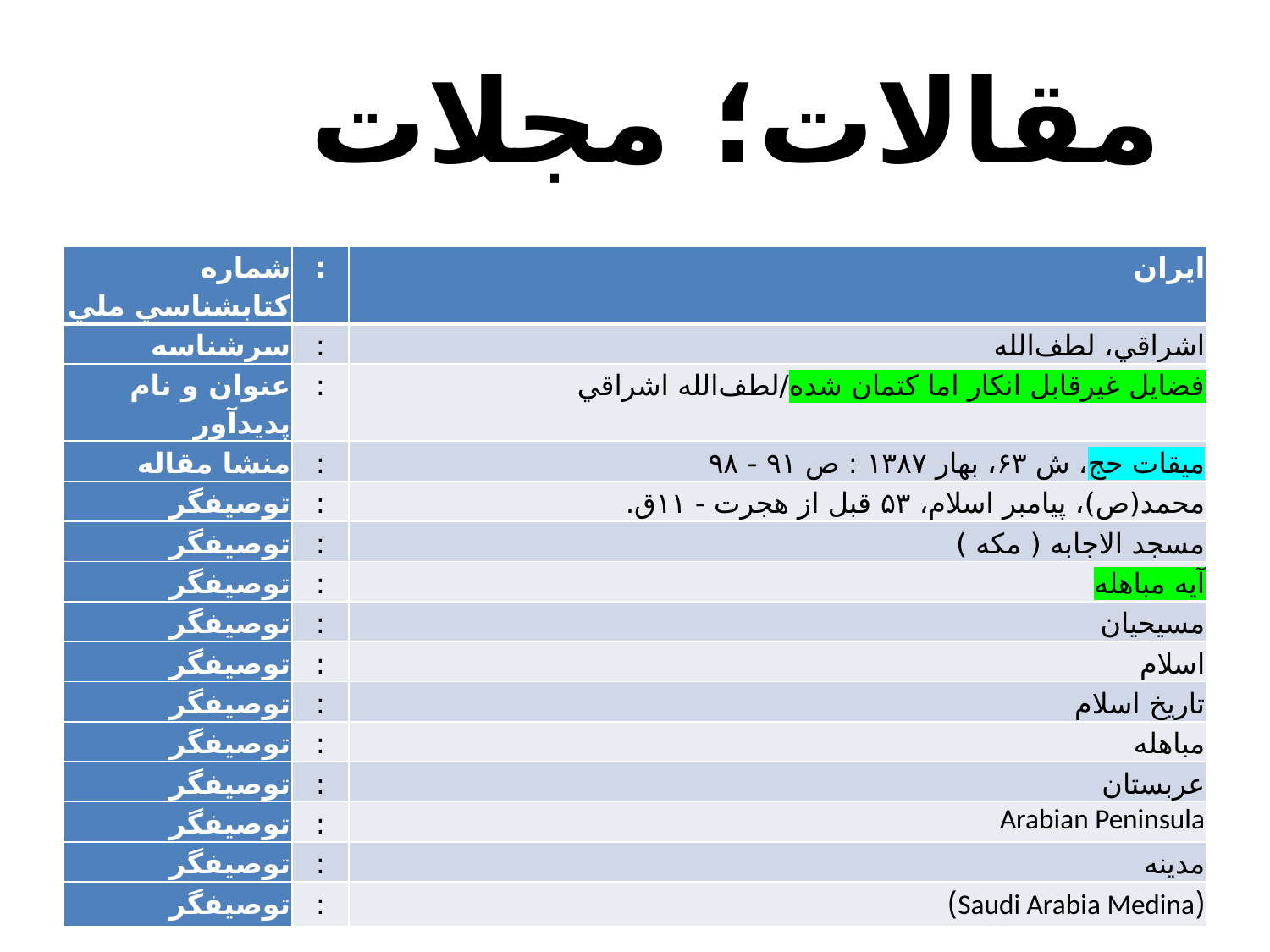

مقالات؛ مجلات
| ‏شماره کتابشناسي ملي | : | ايران |
| --- | --- | --- |
| ‏سرشناسه | : | اشراقي، لطف‌الله |
| ‏عنوان و نام پديدآور | : | فضايل غيرقابل انکار اما کتمان شده/لطف‌الله اشراقي |
| ‏منشا مقاله | : | ميقات حج، ش ۶۳، بهار ۱۳۸۷ : ص ۹۱ - ۹۸ |
| ‏توصيفگر | : | م‍ح‍م‍د(ص)، پيامبر اسلام، ‏‫۵۳ قبل از هجرت -‏ ۱۱ق. |
| ‏توصيفگر | : | مسجد الاجابه ( مکه ) |
| ‏توصيفگر | : | آيه مباهله |
| ‏توصيفگر | : | م‍س‍ي‍ح‍ي‍ان‌ |
| ‏توصيفگر | : | اسلام |
| ‏توصيفگر | : | ت‍اري‍خ‌ اس‍لام‌ |
| ‏توصيفگر | : | م‍ب‍اه‍ل‍ه‌ |
| ‏توصيفگر | : | عربستان |
| ‏توصيفگر | : | Arabian Peninsula |
| ‏توصيفگر | : | مدينه |
| ‏توصيفگر | : | (Saudi Arabia Medina) |